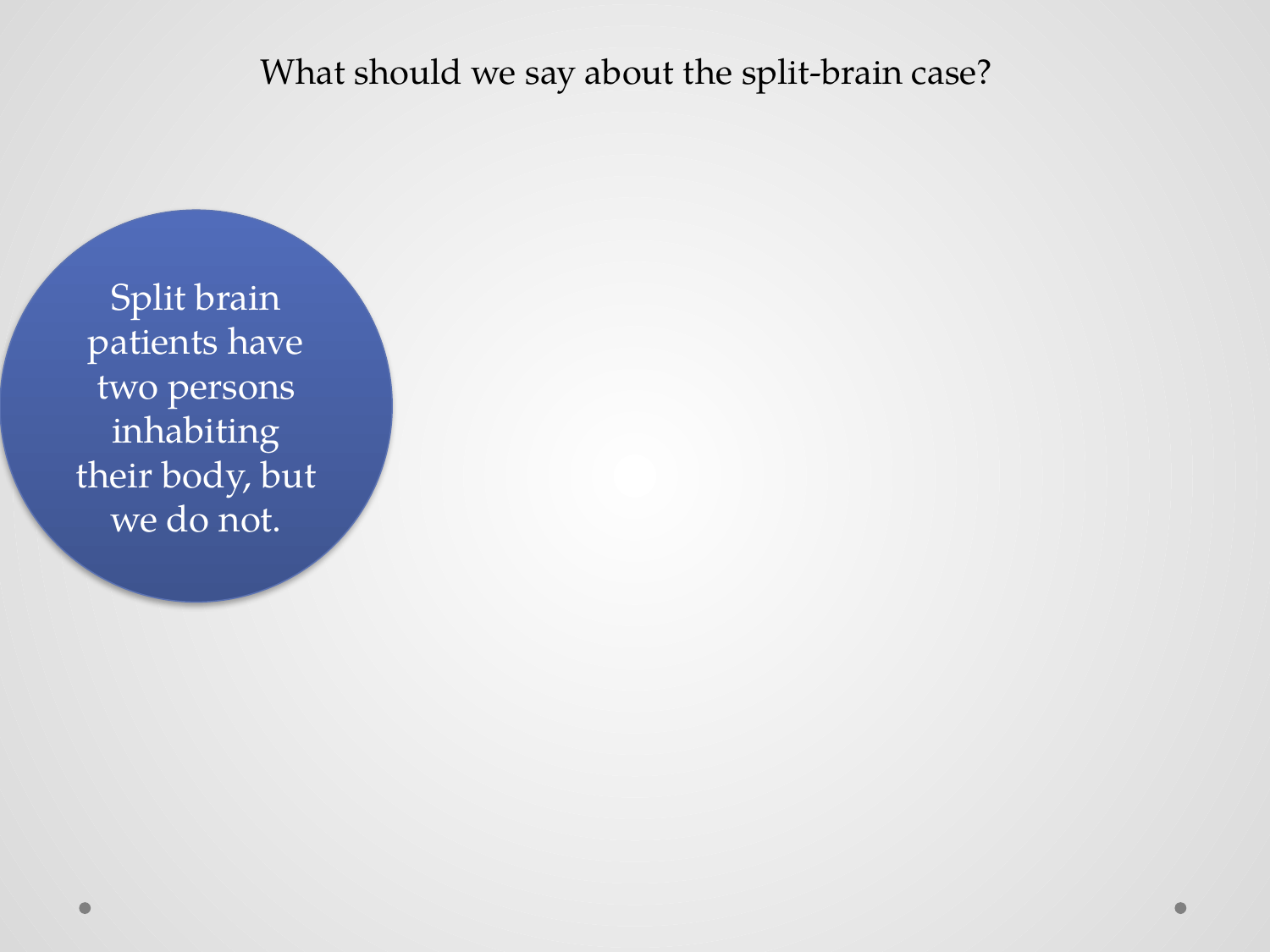

What should we say about the split-brain case?
Split brain patients have two persons inhabiting their body, but we do not.